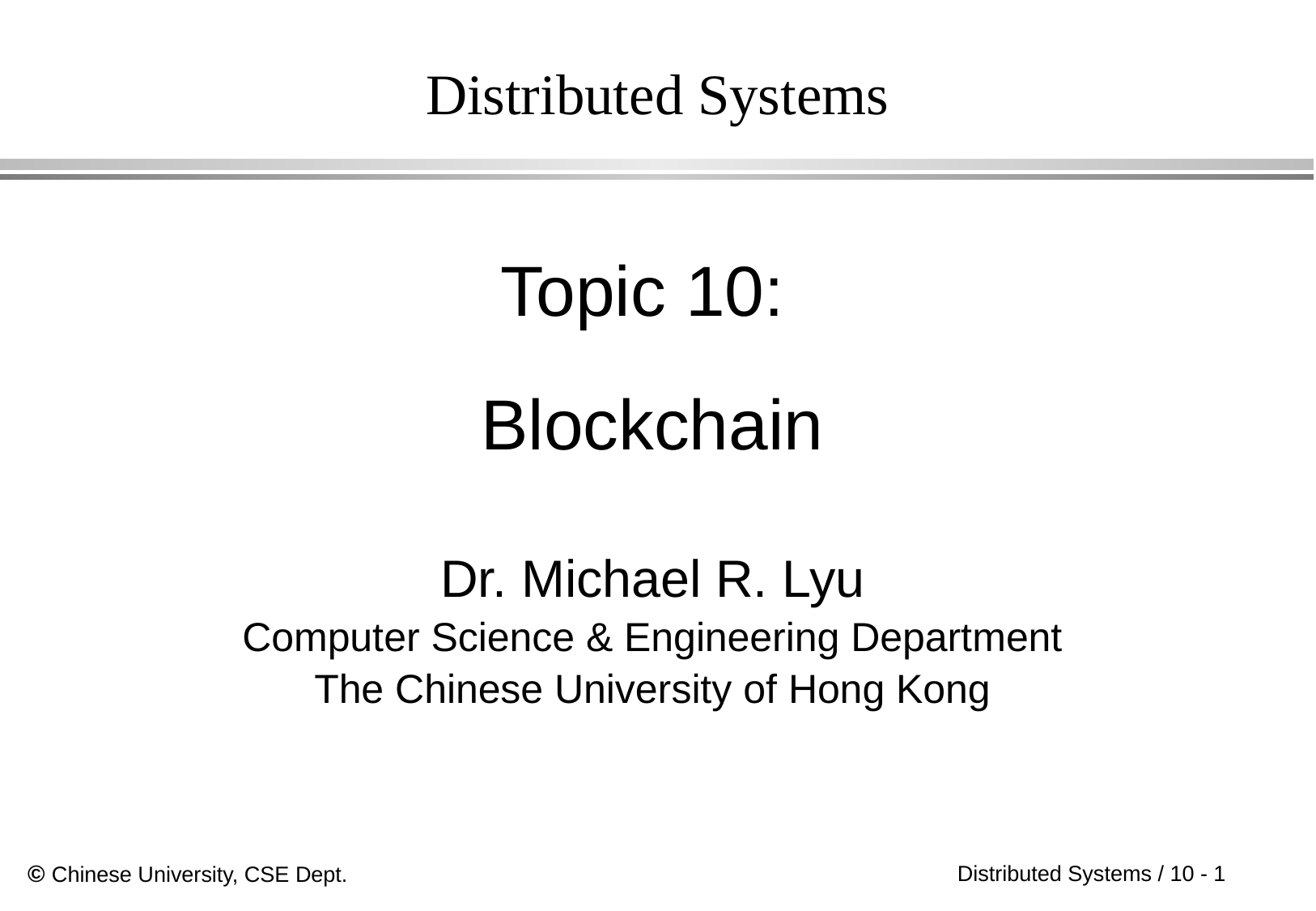

# Distributed Systems

Topic 10:

Blockchain
Dr. Michael R. Lyu
Computer Science & Engineering Department
The Chinese University of Hong Kong